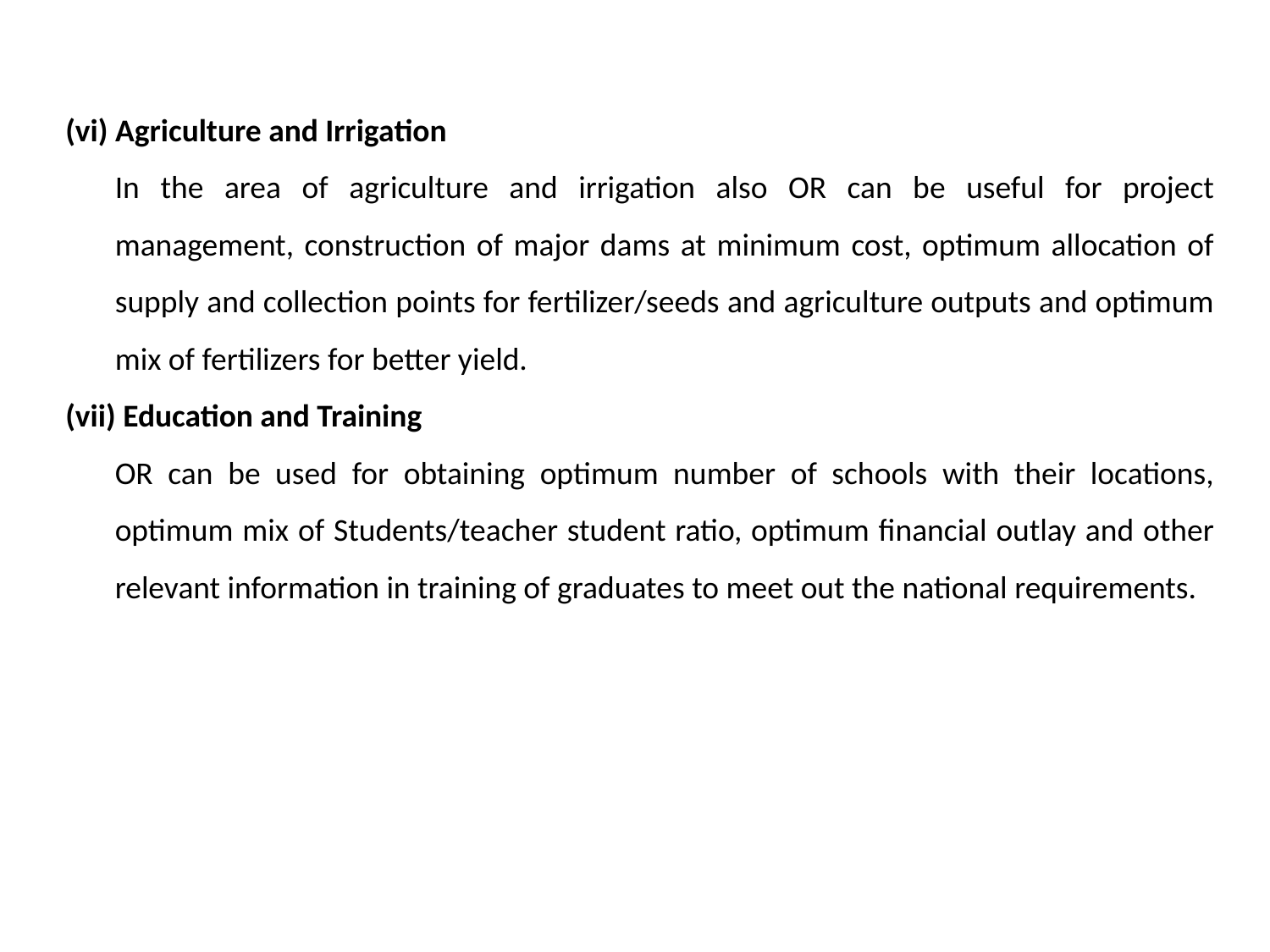

(vi) Agriculture and Irrigation
In the area of agriculture and irrigation also OR can be useful for project management, construction of major dams at minimum cost, optimum allocation of supply and collection points for fertilizer/seeds and agriculture outputs and optimum mix of fertilizers for better yield.
(vii) Education and Training
OR can be used for obtaining optimum number of schools with their locations, optimum mix of Students/teacher student ratio, optimum financial outlay and other relevant information in training of graduates to meet out the national requirements.